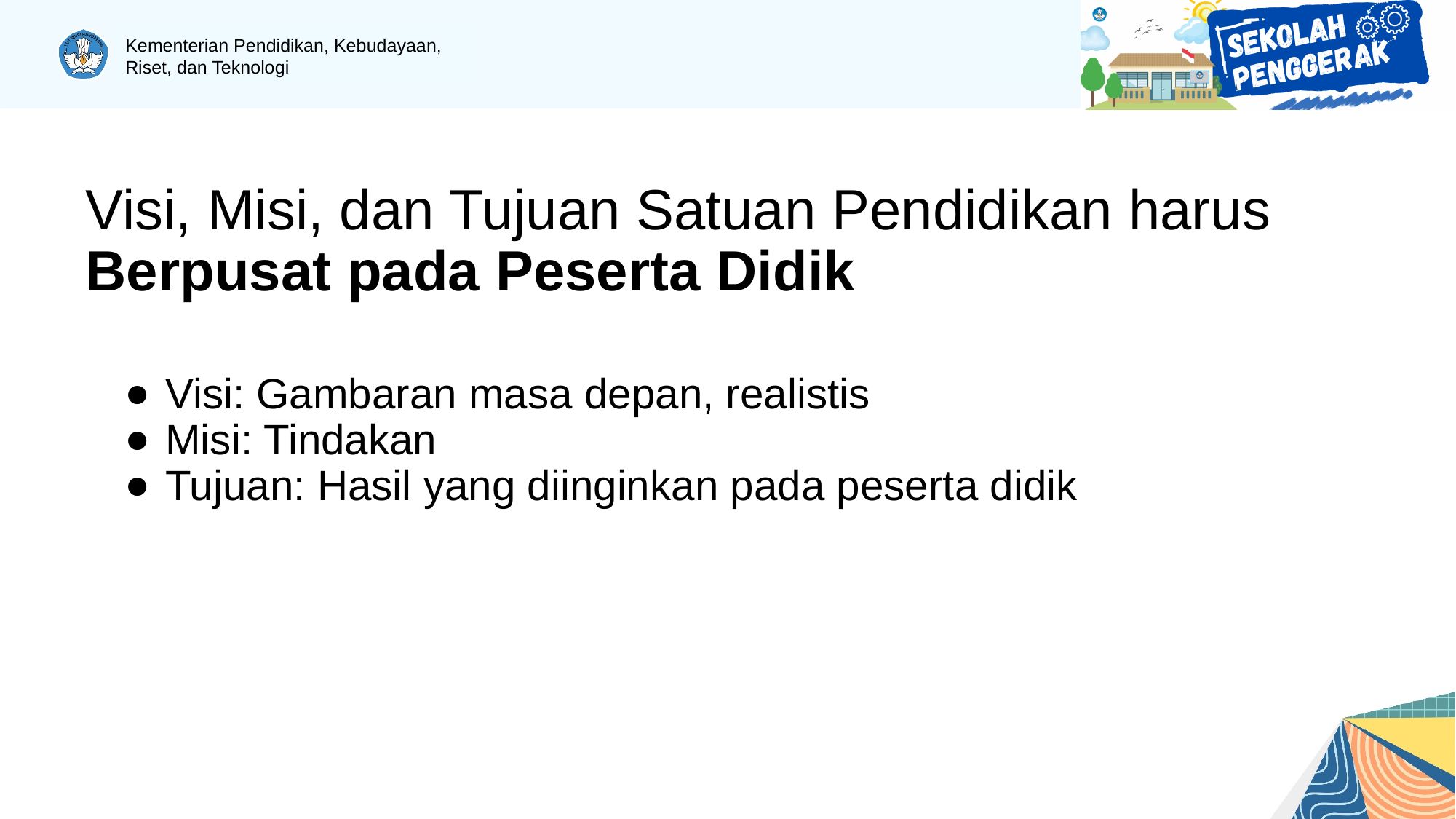

# Visi, Misi, dan Tujuan Satuan Pendidikan harus Berpusat pada Peserta Didik
Visi: Gambaran masa depan, realistis
Misi: Tindakan
Tujuan: Hasil yang diinginkan pada peserta didik